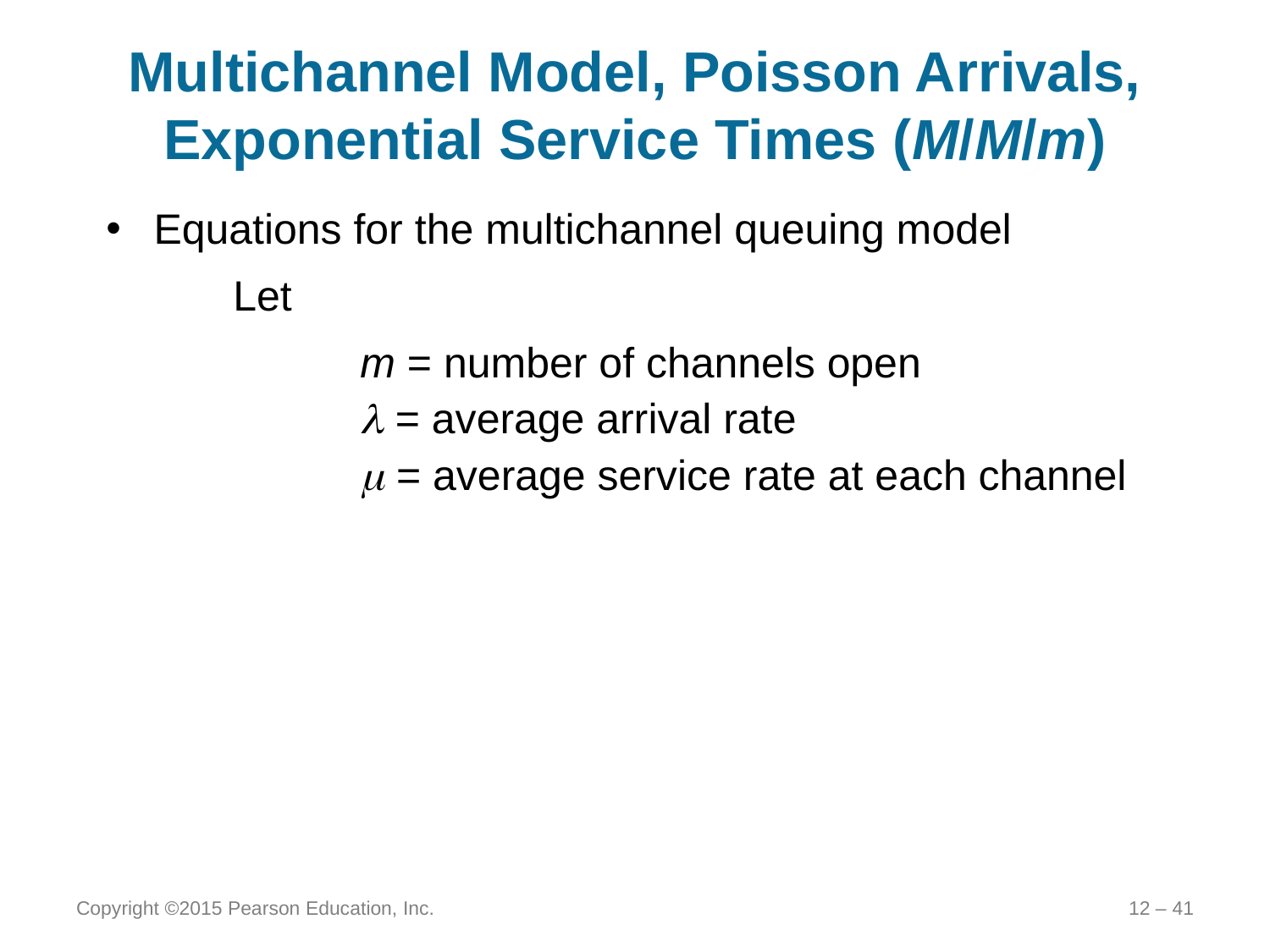

# Multichannel Model, Poisson Arrivals, Exponential Service Times (M/M/m)
Equations for the multichannel queuing model
	Let
		m = number of channels open
		λ = average arrival rate
		μ = average service rate at each channel

Copyright ©2015 Pearson Education, Inc.
12 – 41